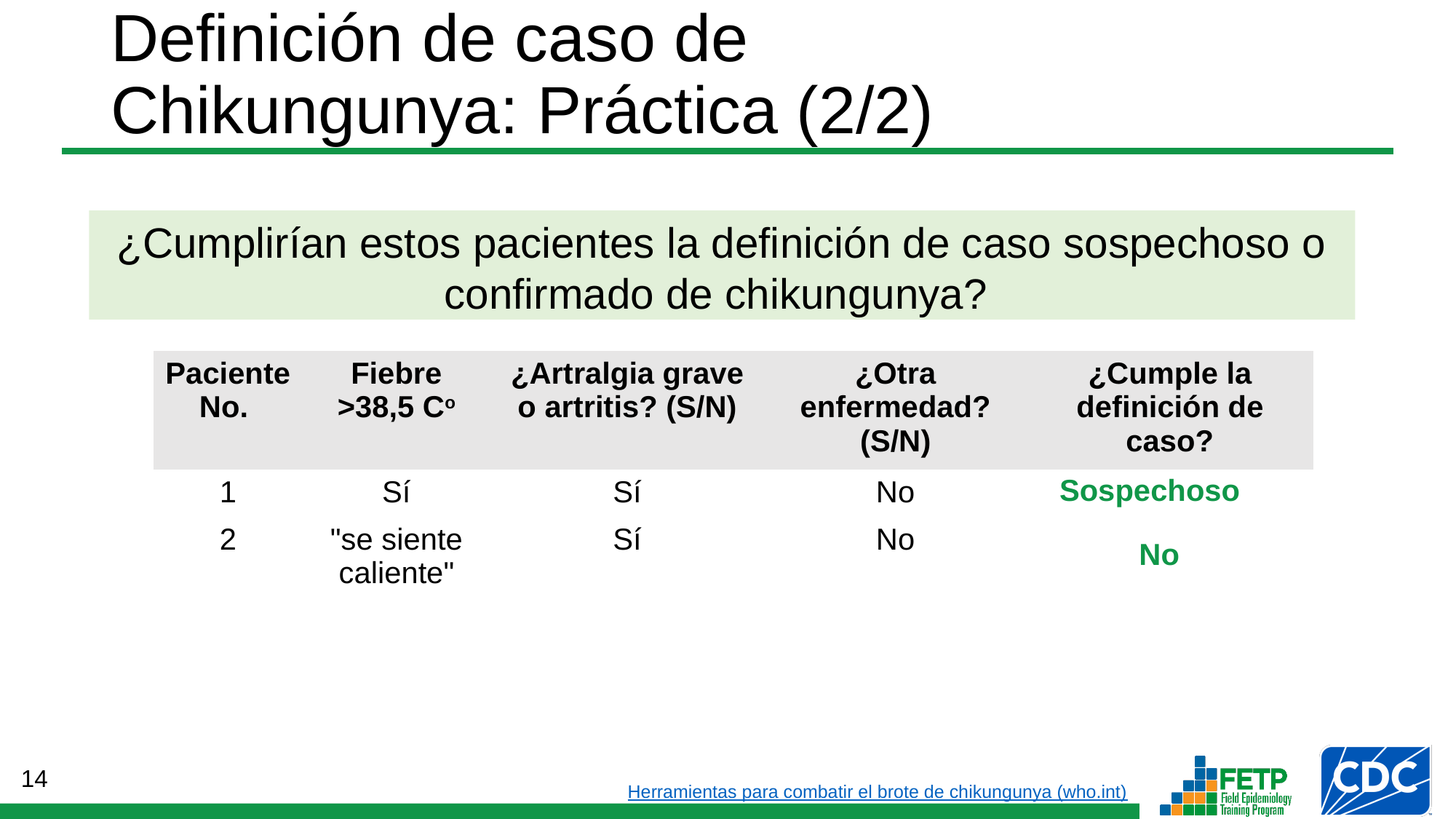

# Definición de caso de Chikungunya: Práctica (2/2)
¿Cumplirían estos pacientes la definición de caso sospechoso o confirmado de chikungunya?
| Paciente No. | Fiebre >38,5 Co | ¿Artralgia grave o artritis? (S/N) | ¿Otra enfermedad? (S/N) | ¿Cumple la definición de caso? |
| --- | --- | --- | --- | --- |
| 1 | Sí | Sí | No |  |
| 2 | "se siente caliente" | Sí | No |  |
Sospechoso
No
Herramientas para combatir el brote de chikungunya (who.int)